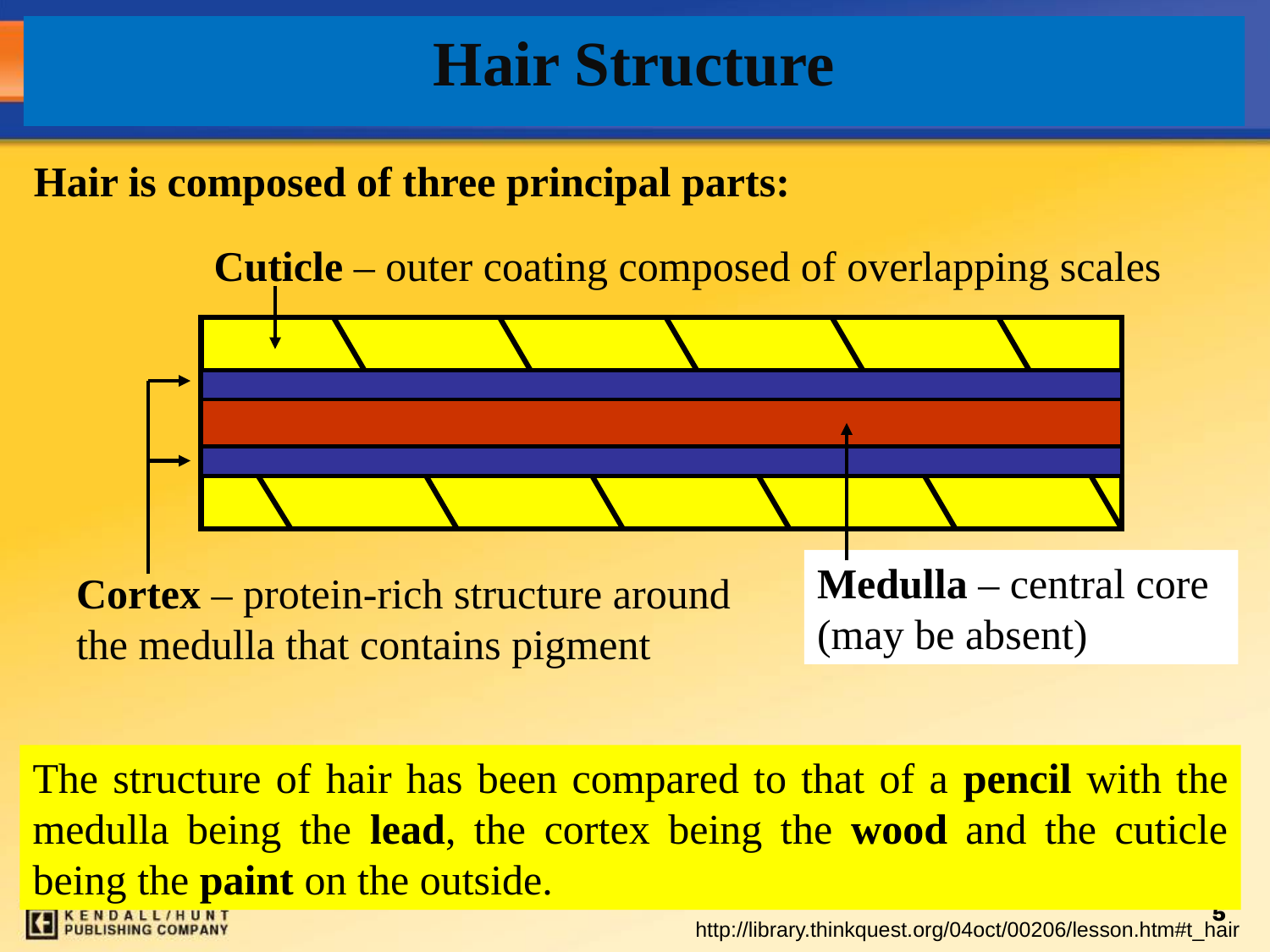

# Hair Structure
Hair is composed of three principal parts:
Cuticle – outer coating composed of overlapping scales

Cortex – protein-rich structure around the medulla that contains pigment

Medulla – central core
(may be absent)
The structure of hair has been compared to that of a pencil with the medulla being the lead, the cortex being the wood and the cuticle being the paint on the outside.
http://library.thinkquest.org/04oct/00206/lesson.htm#t_hair